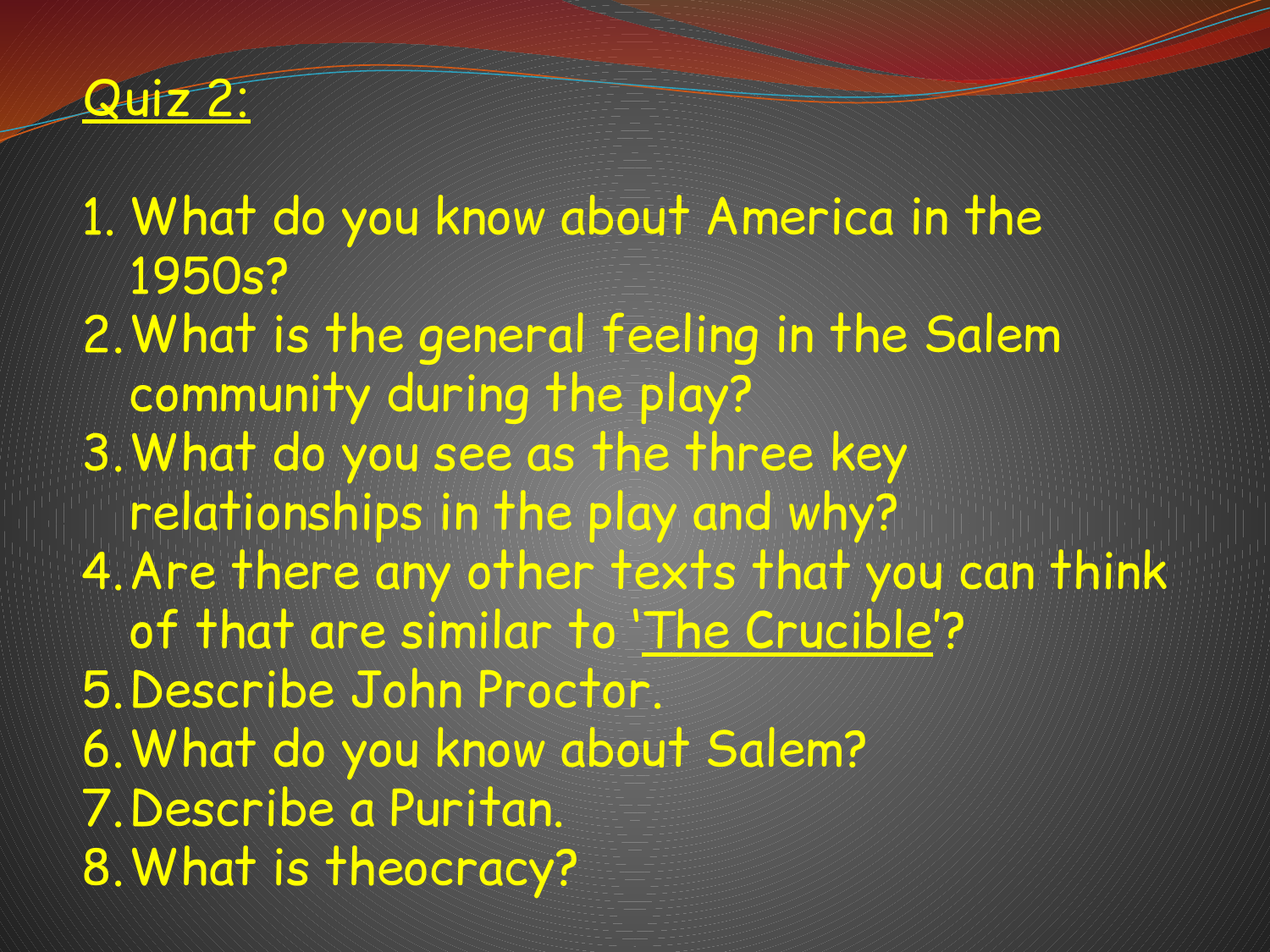

Quiz 2:

What do you know about America in the 1950s?
What is the general feeling in the Salem community during the play?
What do you see as the three key relationships in the play and why?
Are there any other texts that you can think of that are similar to ‘The Crucible’?
Describe John Proctor.
What do you know about Salem?
Describe a Puritan.
What is theocracy?